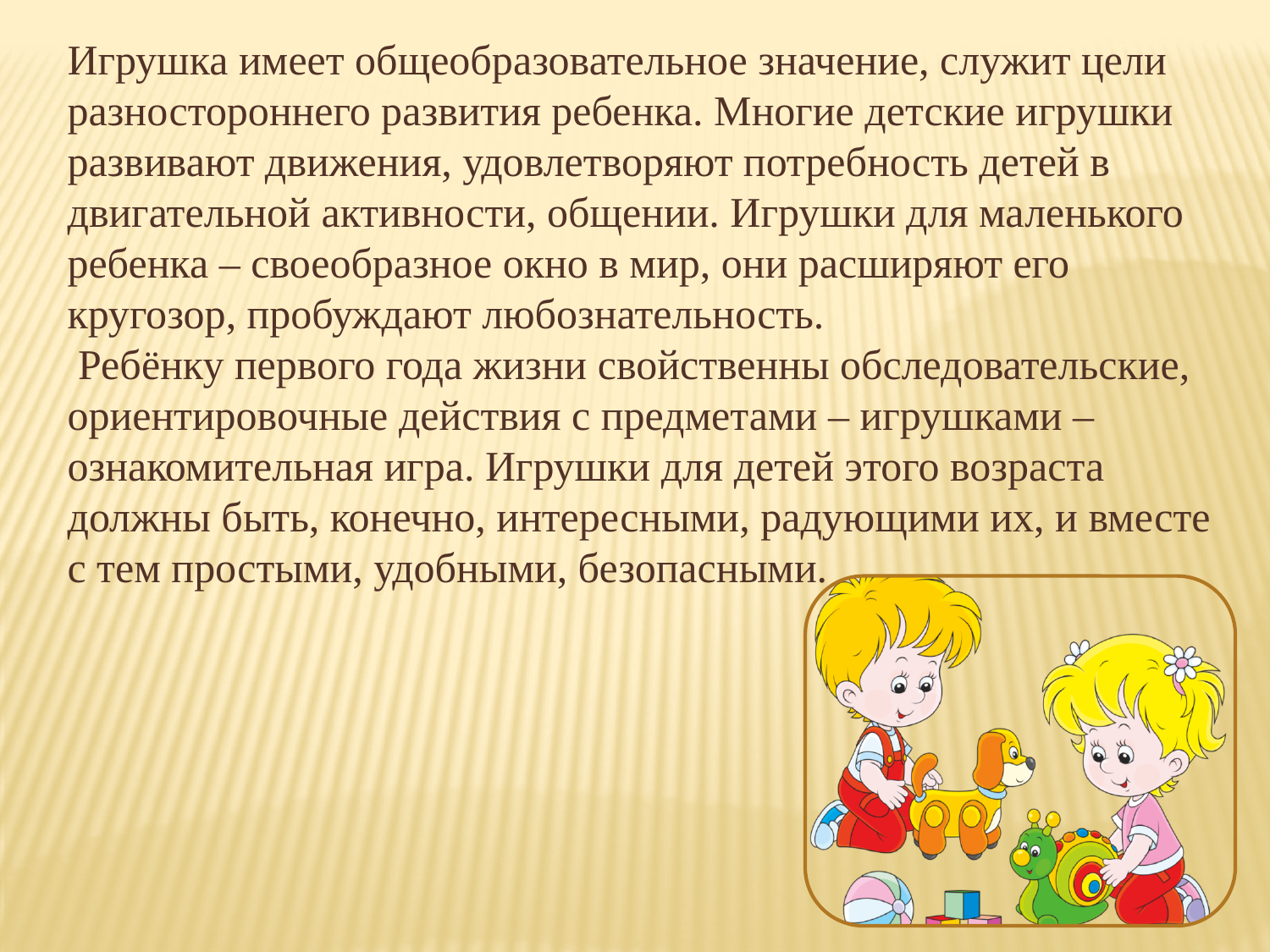

Игрушка имеет общеобразовательное значение, служит цели разностороннего развития ребенка. Многие детские игрушки развивают движения, удовлетворяют потребность детей в двигательной активности, общении. Игрушки для маленького ребенка – своеобразное окно в мир, они расширяют его кругозор, пробуждают любознательность.
 Ребёнку первого года жизни свойственны обследовательские, ориентировочные действия с предметами – игрушками – ознакомительная игра. Игрушки для детей этого возраста должны быть, конечно, интересными, радующими их, и вместе с тем простыми, удобными, безопасными.